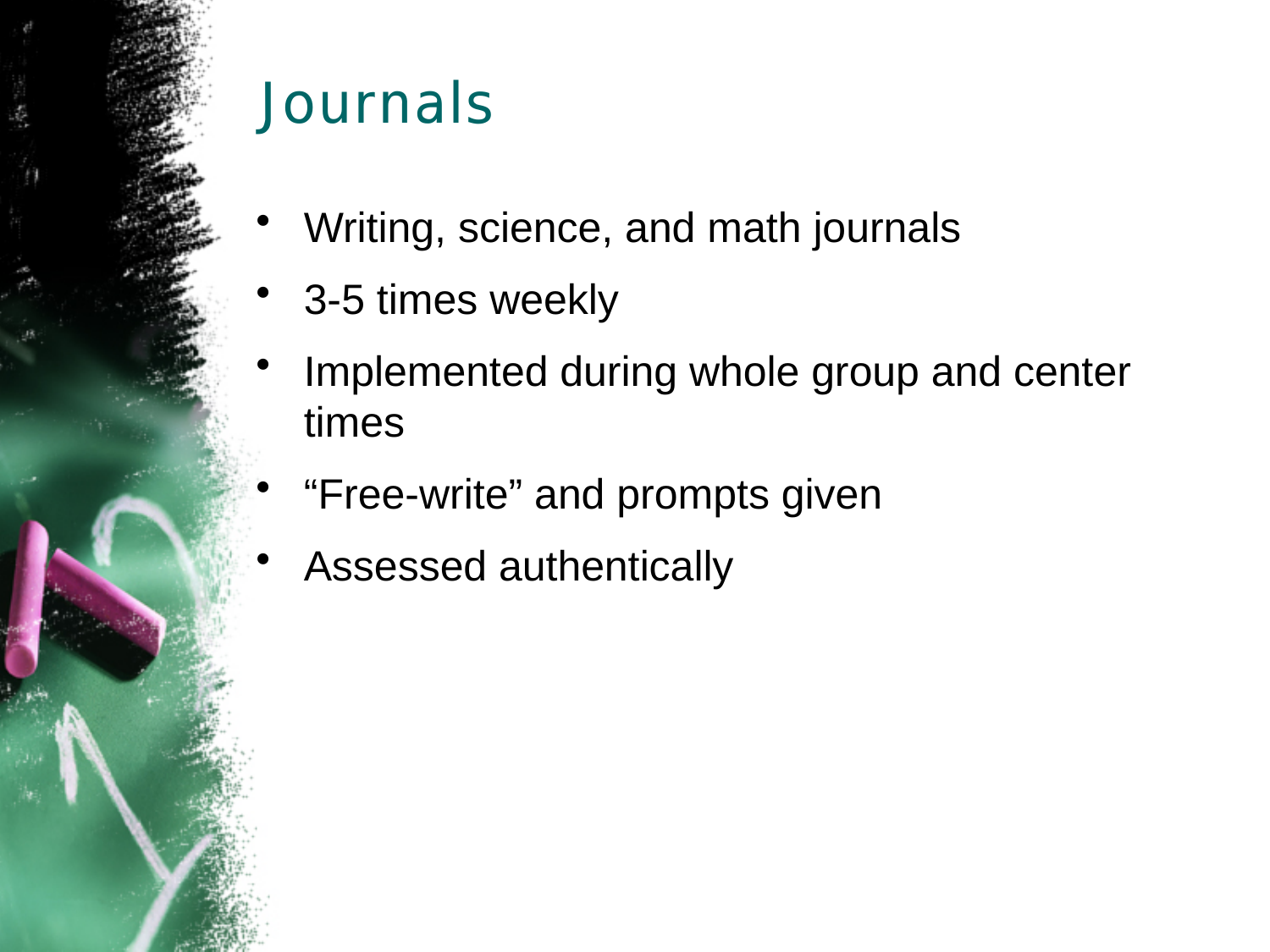

# Journals
Writing, science, and math journals
3-5 times weekly
Implemented during whole group and center times
“Free-write” and prompts given
Assessed authentically